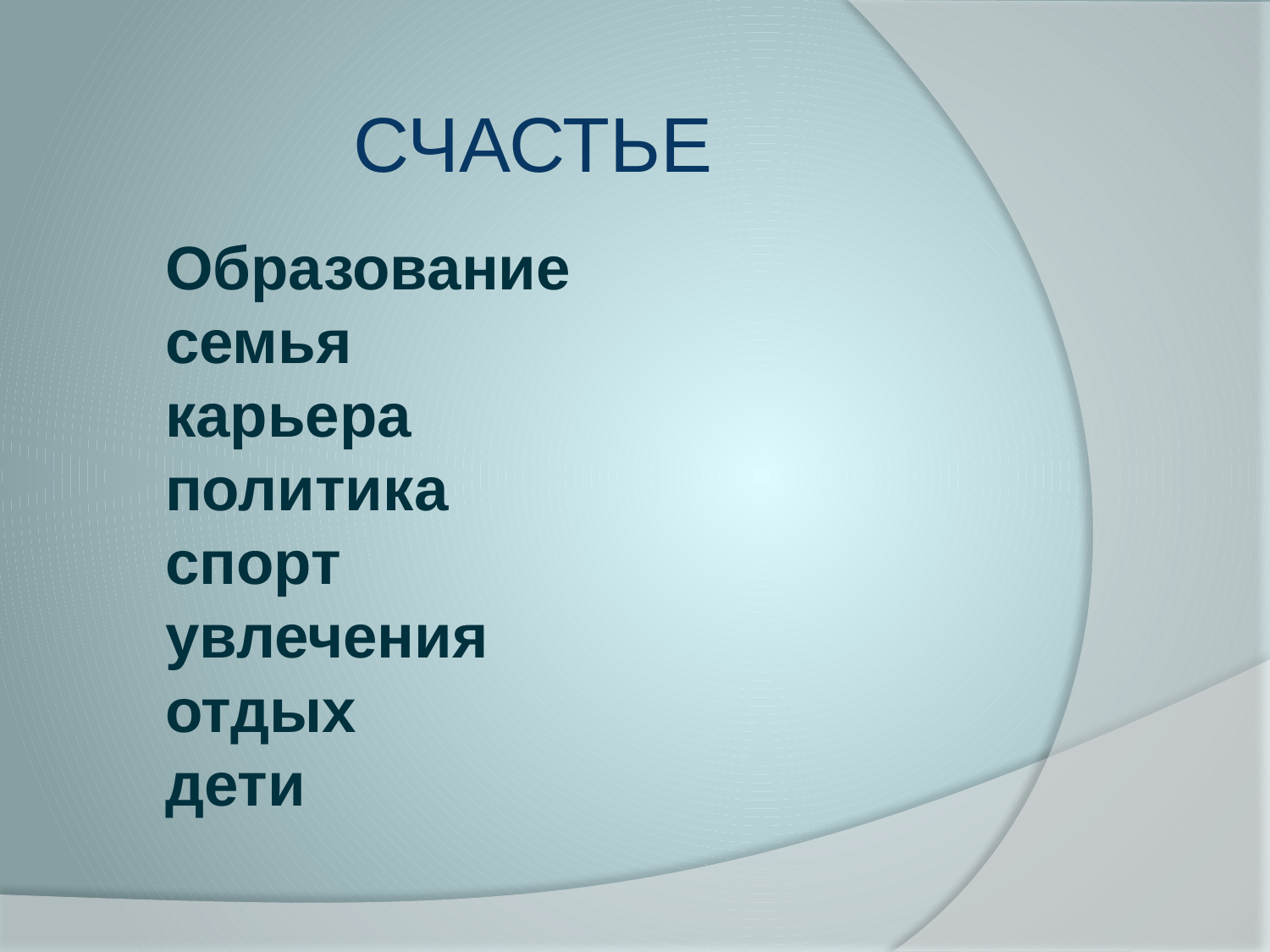

СЧАСТЬЕ
# Образование семья карьера политика спорт увлечения отдых дети